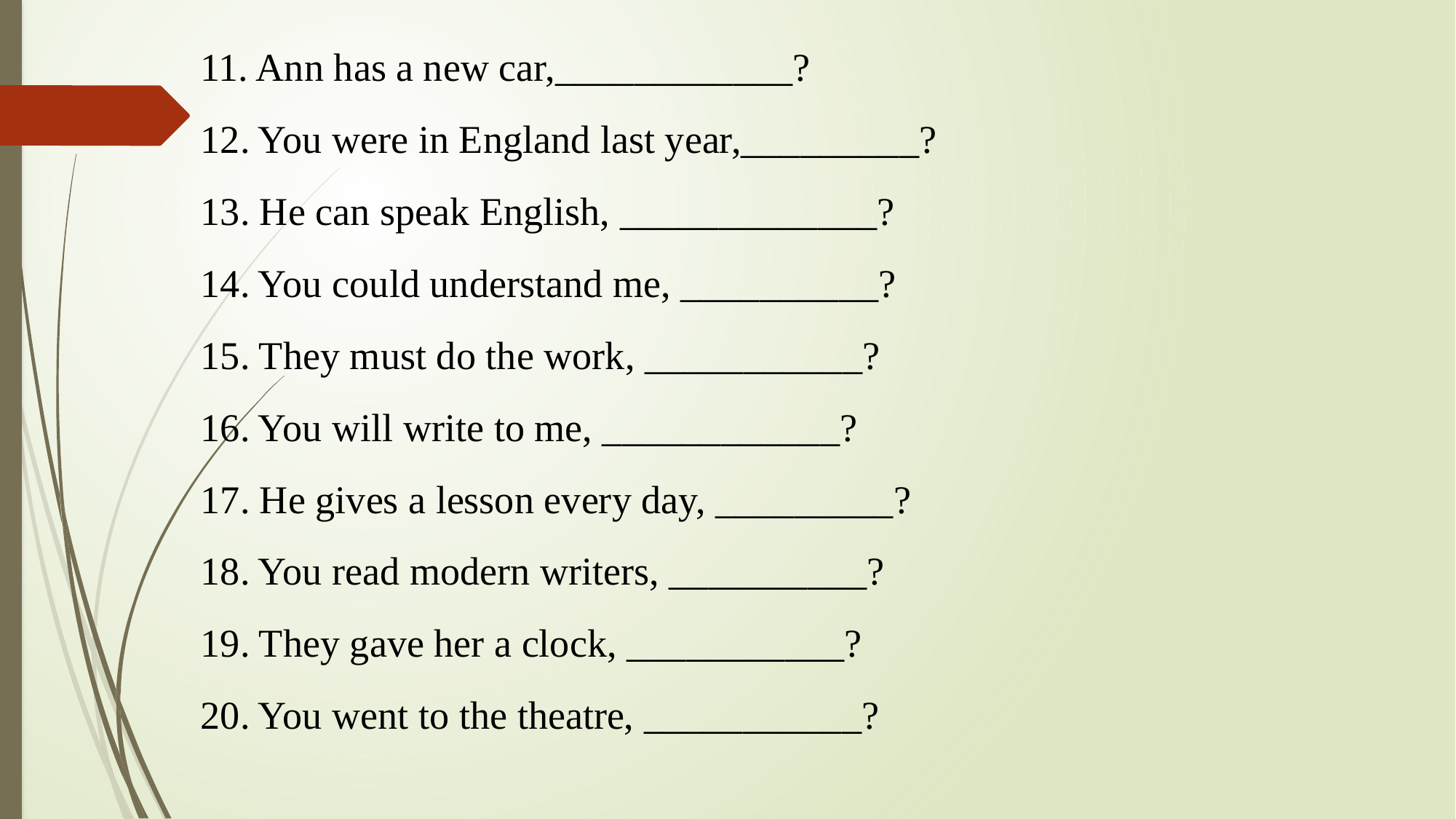

11. Ann has a new car,____________?
12. You were in England last year,_________?
13. He can speak English, _____________?
14. You could understand me, __________?
15. They must do the work, ___________?
16. You will write to me, ____________?
17. He gives a lesson every day, _________?
18. You read modern writers, __________?
19. They gave her a clock, ___________?
20. You went to the theatre, ___________?